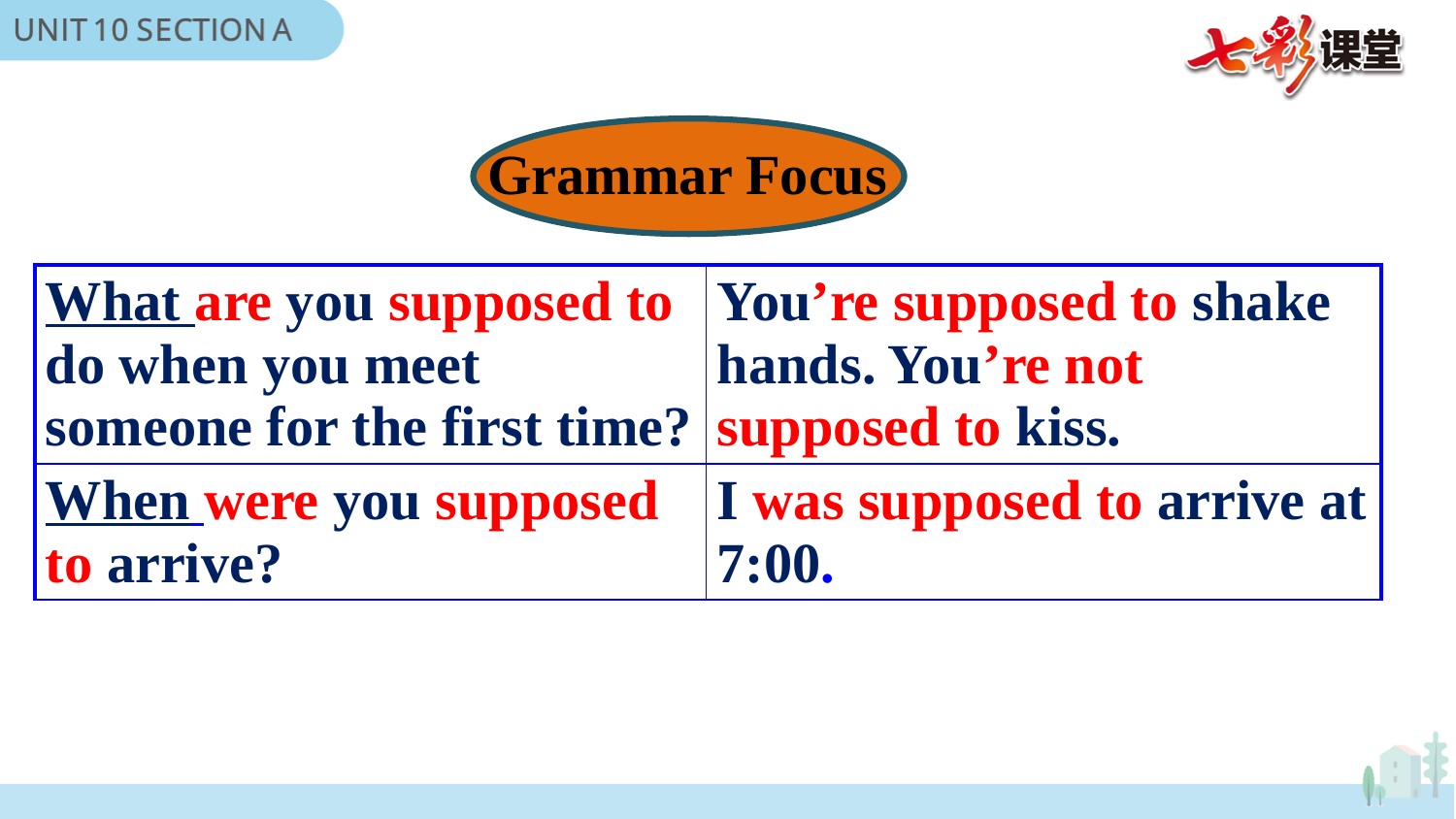

Grammar Focus
| What are you supposed to do when you meet someone for the first time? | You’re supposed to shake hands. You’re not supposed to kiss. |
| --- | --- |
| When were you supposed to arrive? | I was supposed to arrive at 7:00. |